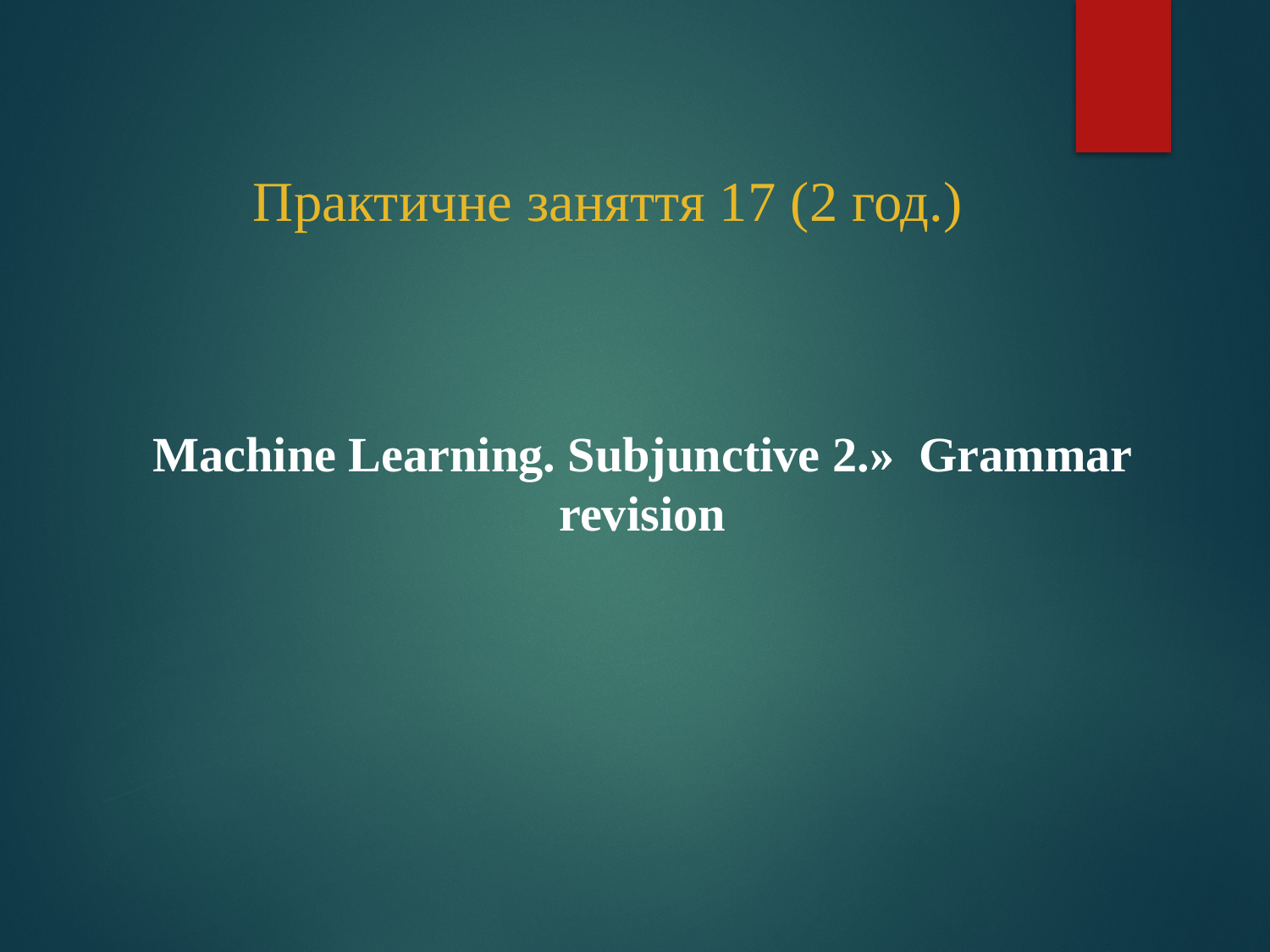

# Практичне заняття 17 (2 год.)
Machine Learning. Subjunctive 2.»  Grammar revision